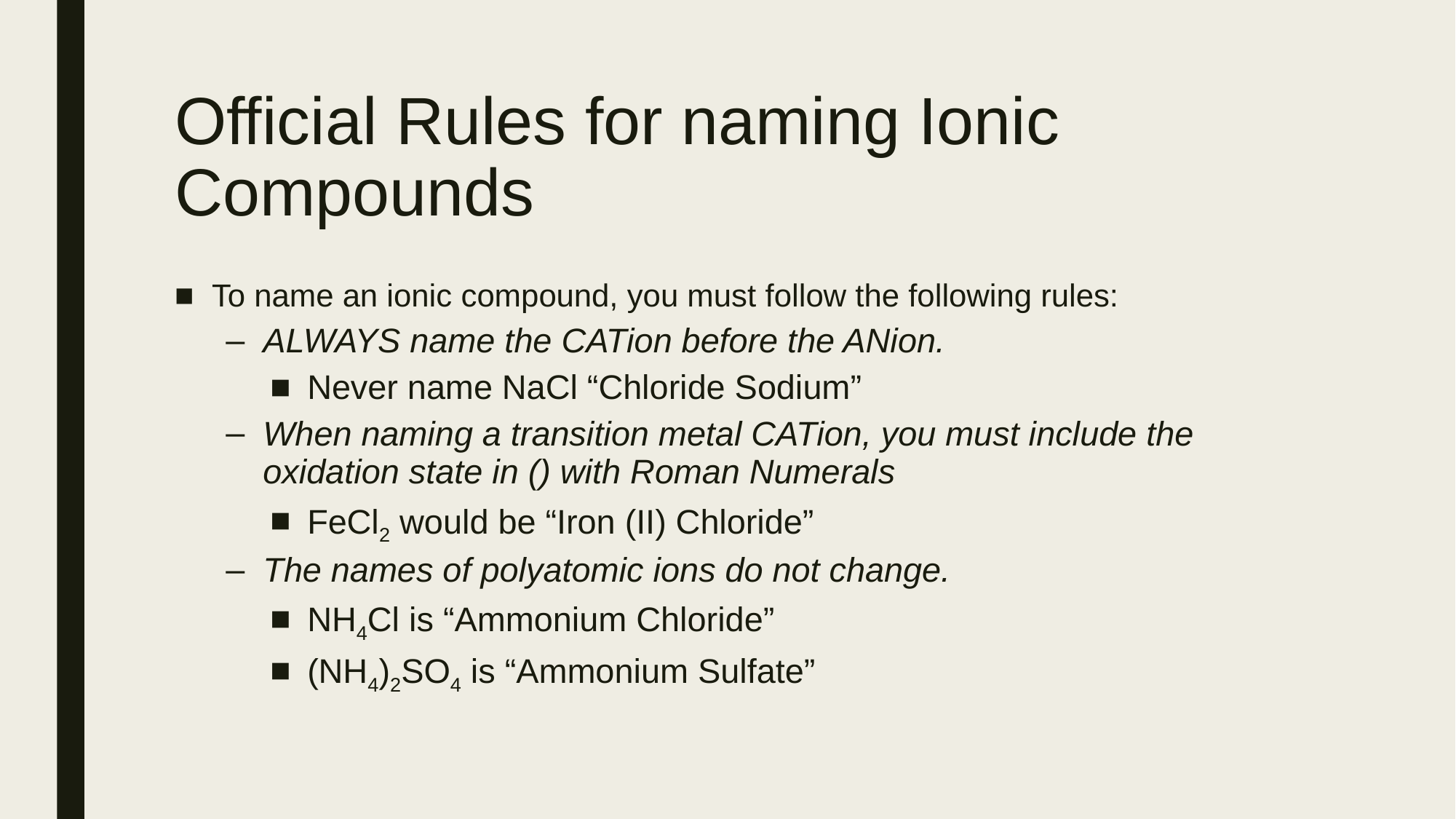

# Official Rules for naming Ionic Compounds
To name an ionic compound, you must follow the following rules:
ALWAYS name the CATion before the ANion.
Never name NaCl “Chloride Sodium”
When naming a transition metal CATion, you must include the oxidation state in () with Roman Numerals
FeCl2 would be “Iron (II) Chloride”
The names of polyatomic ions do not change.
NH4Cl is “Ammonium Chloride”
(NH4)2SO4 is “Ammonium Sulfate”